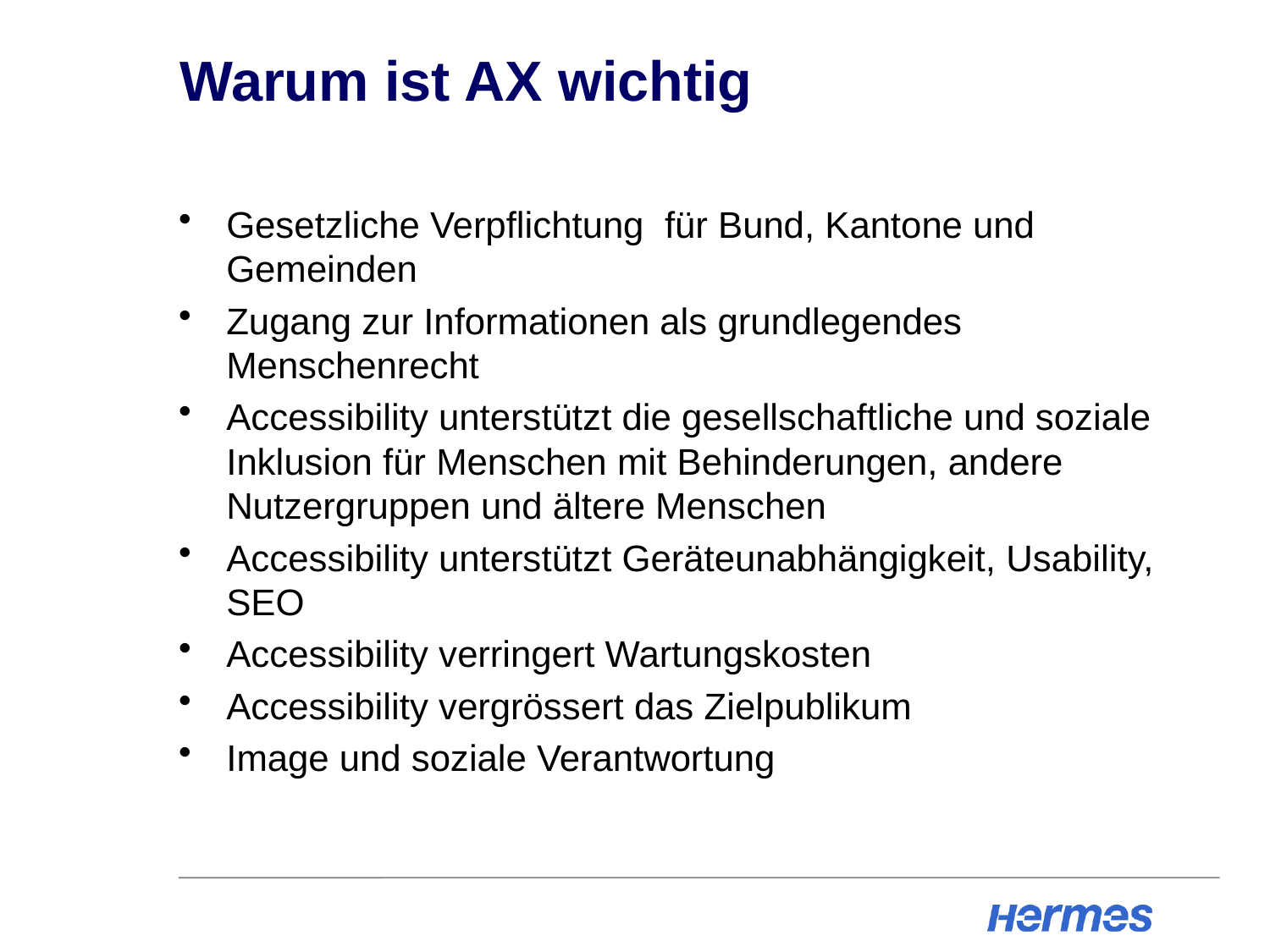

# Warum ist AX wichtig
Gesetzliche Verpflichtung  für Bund, Kantone und Gemeinden
Zugang zur Informationen als grundlegendes Menschenrecht
Accessibility unterstützt die gesellschaftliche und soziale Inklusion für Menschen mit Behinderungen, andere Nutzergruppen und ältere Menschen
Accessibility unterstützt Geräteunabhängigkeit, Usability, SEO
Accessibility verringert Wartungskosten
Accessibility vergrössert das Zielpublikum
Image und soziale Verantwortung